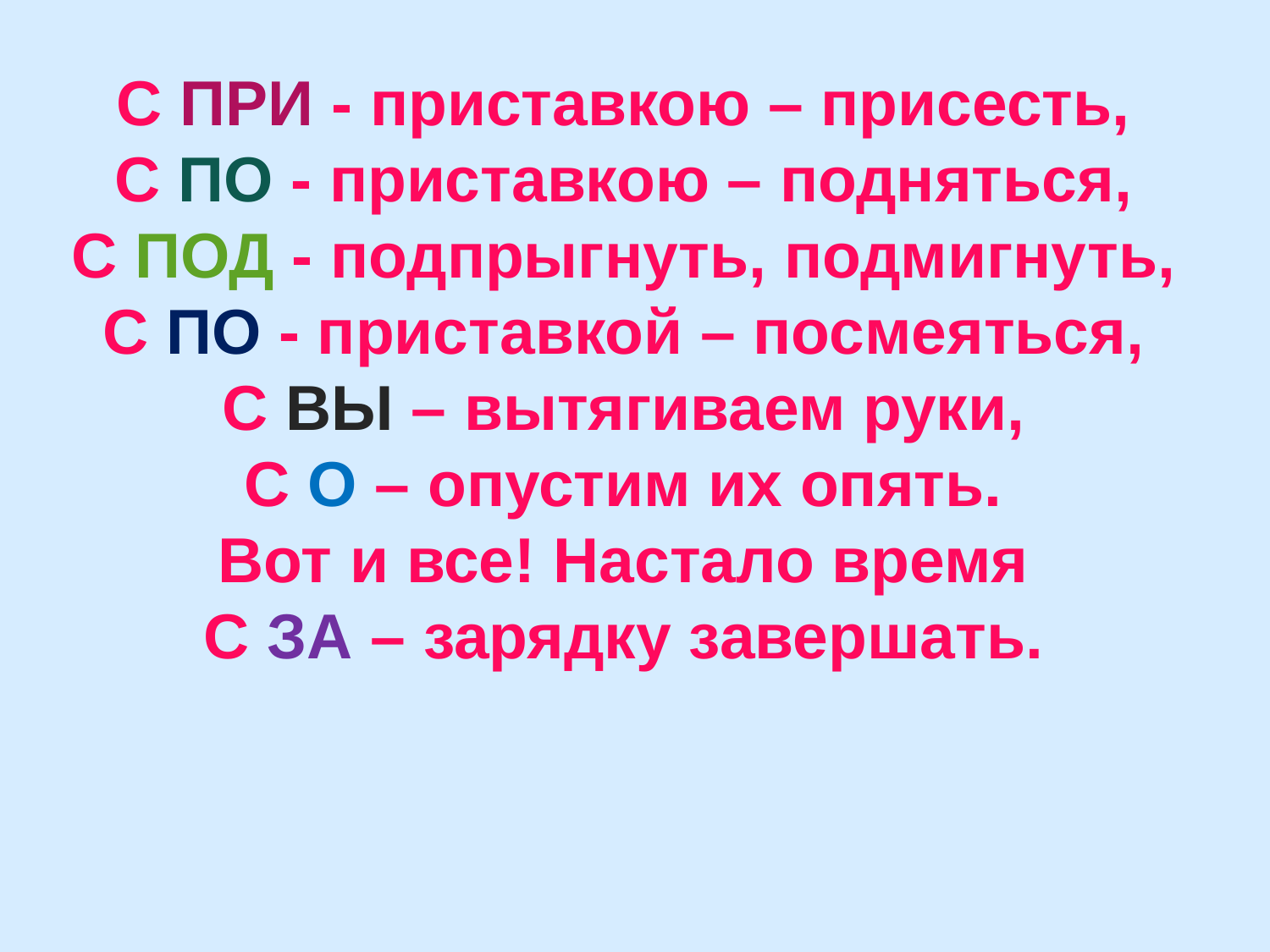

С ПРИ - приставкою – присесть,
С ПО - приставкою – подняться,
С ПОД - подпрыгнуть, подмигнуть,
С ПО - приставкой – посмеяться,
С ВЫ – вытягиваем руки,
С О – опустим их опять.
Вот и все! Настало время
С ЗА – зарядку завершать.